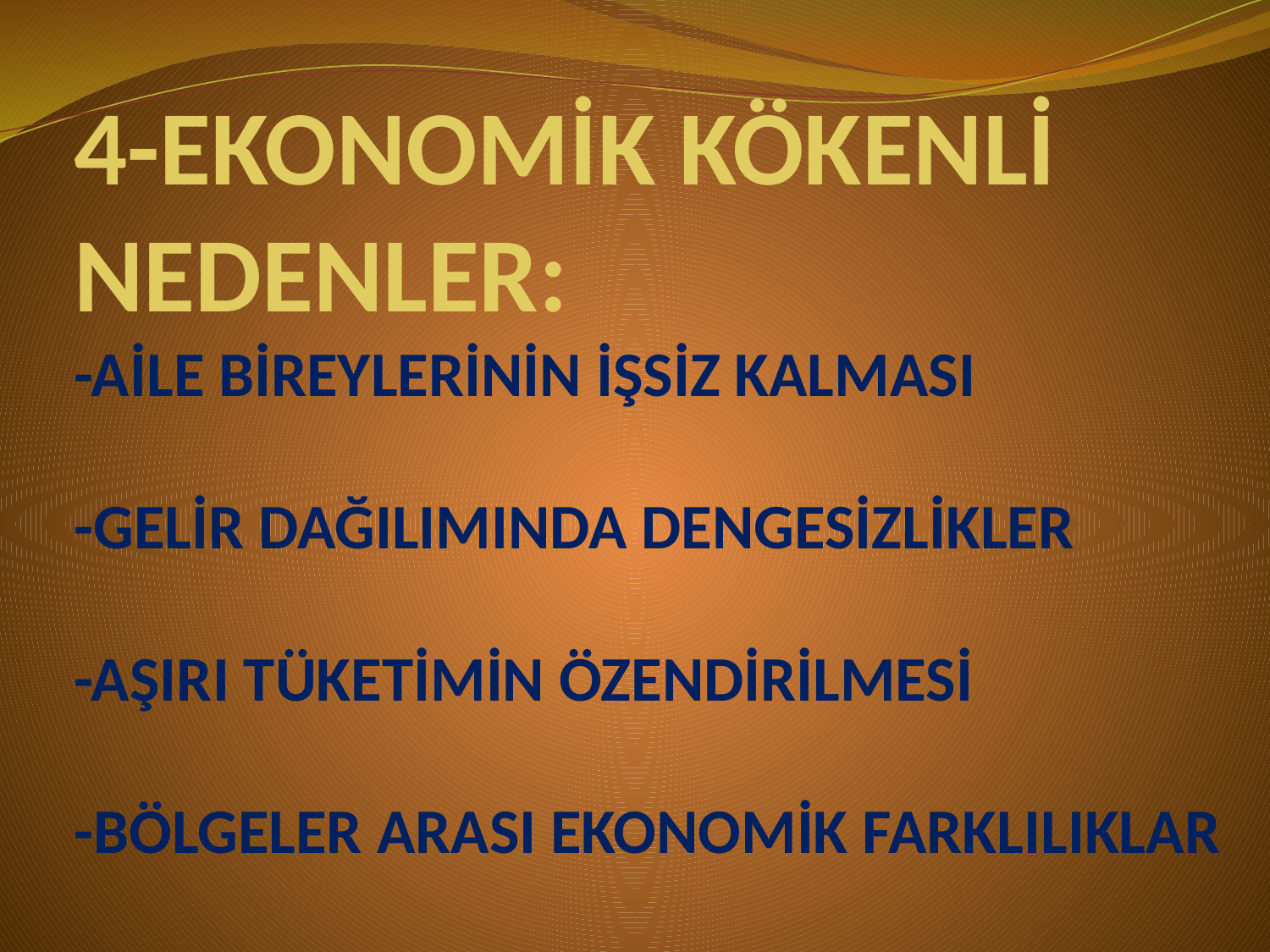

# 4-EKONOMİK KÖKENLİ NEDENLER: -AİLE BİREYLERİNİN İŞSİZ KALMASI -GELİR DAĞILIMINDA DENGESİZLİKLER -AŞIRI TÜKETİMİN ÖZENDİRİLMESİ -BÖLGELER ARASI EKONOMİK FARKLILIKLAR